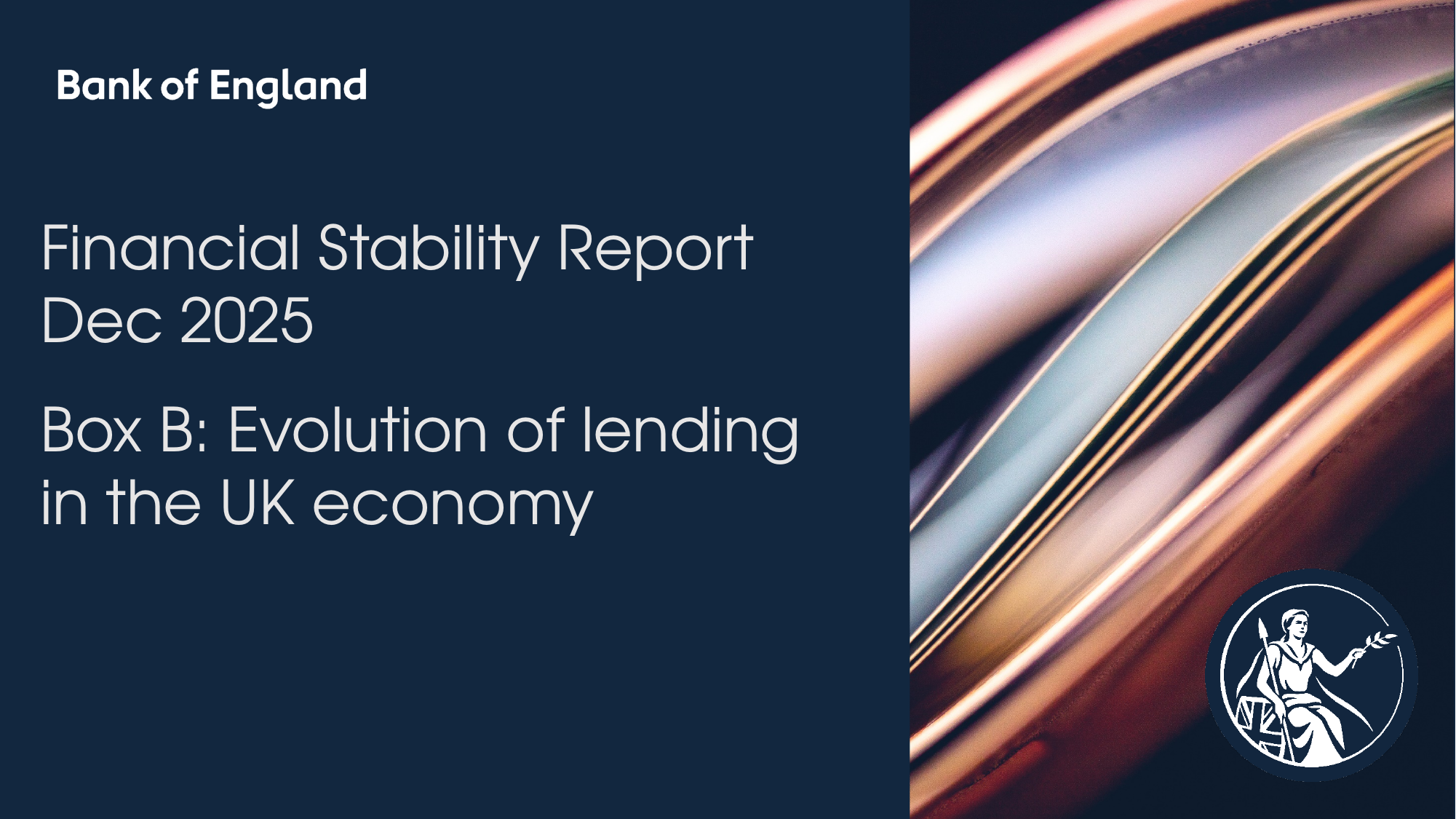

Financial Stability Report
Dec 2025
Box B: Evolution of lending in the UK economy